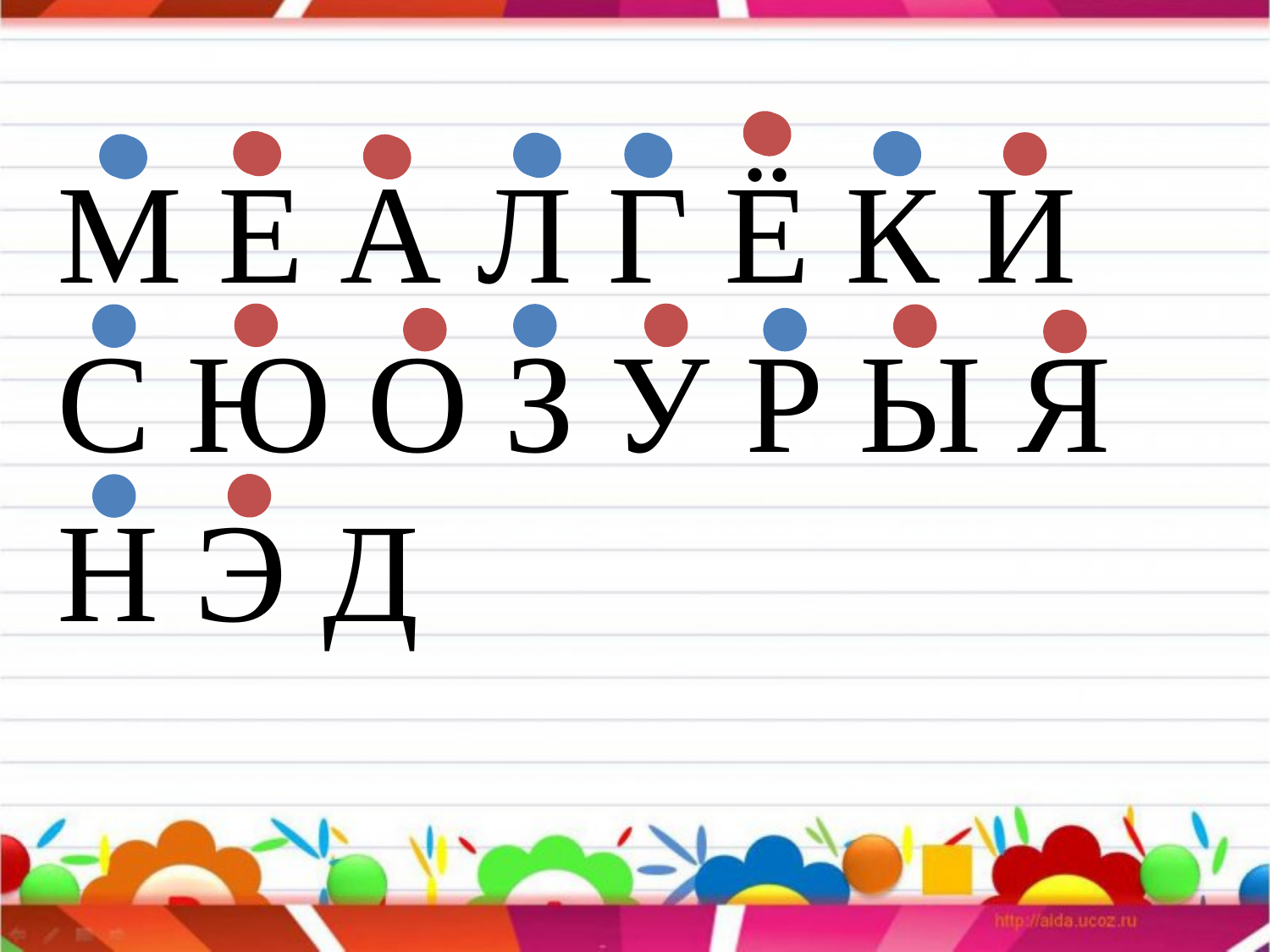

М Е А Л Г Ё К И С Ю О З У Р Ы Я Н Э Д